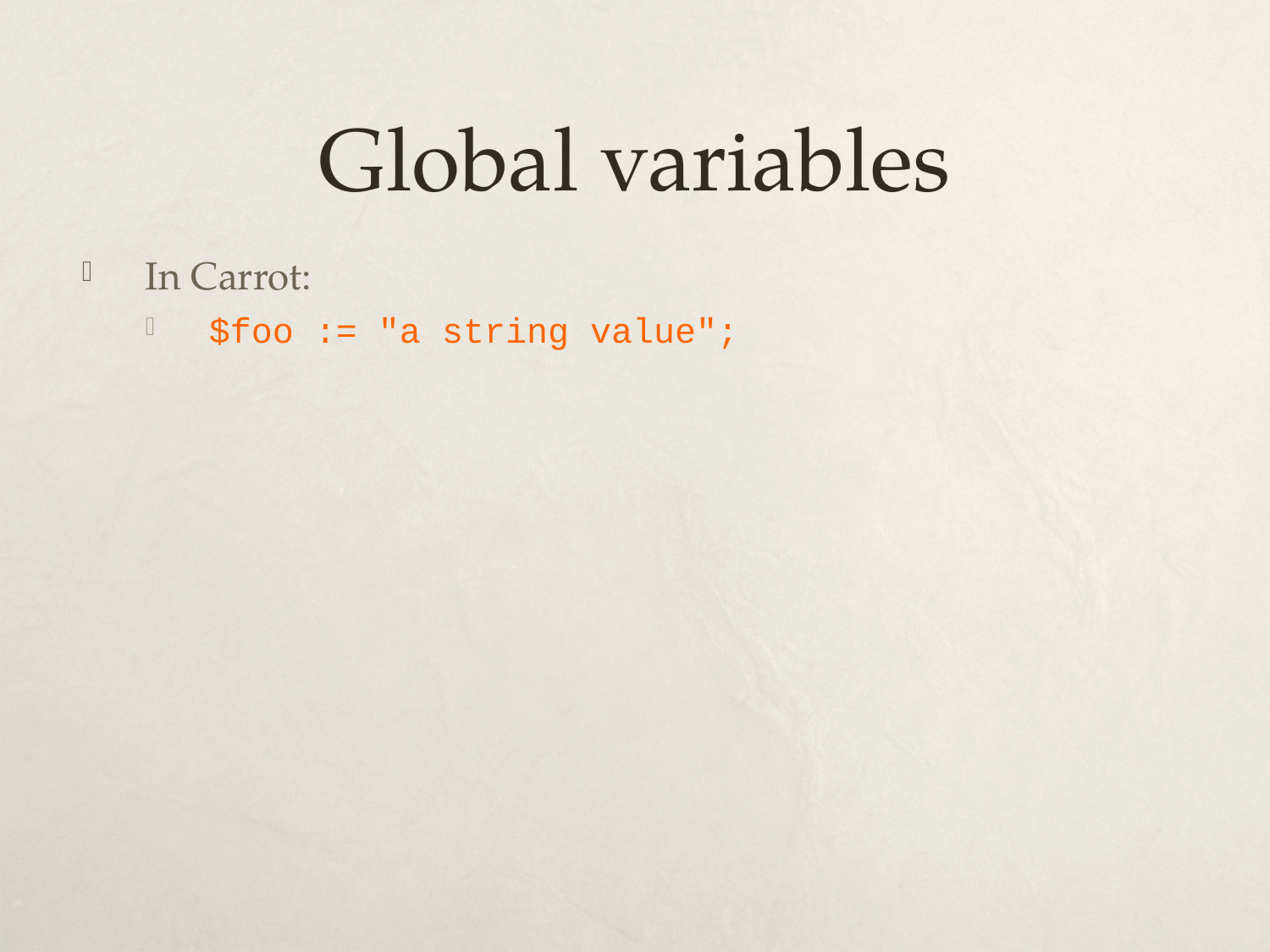

# Global variables
In Carrot:
$foo := "a string value";